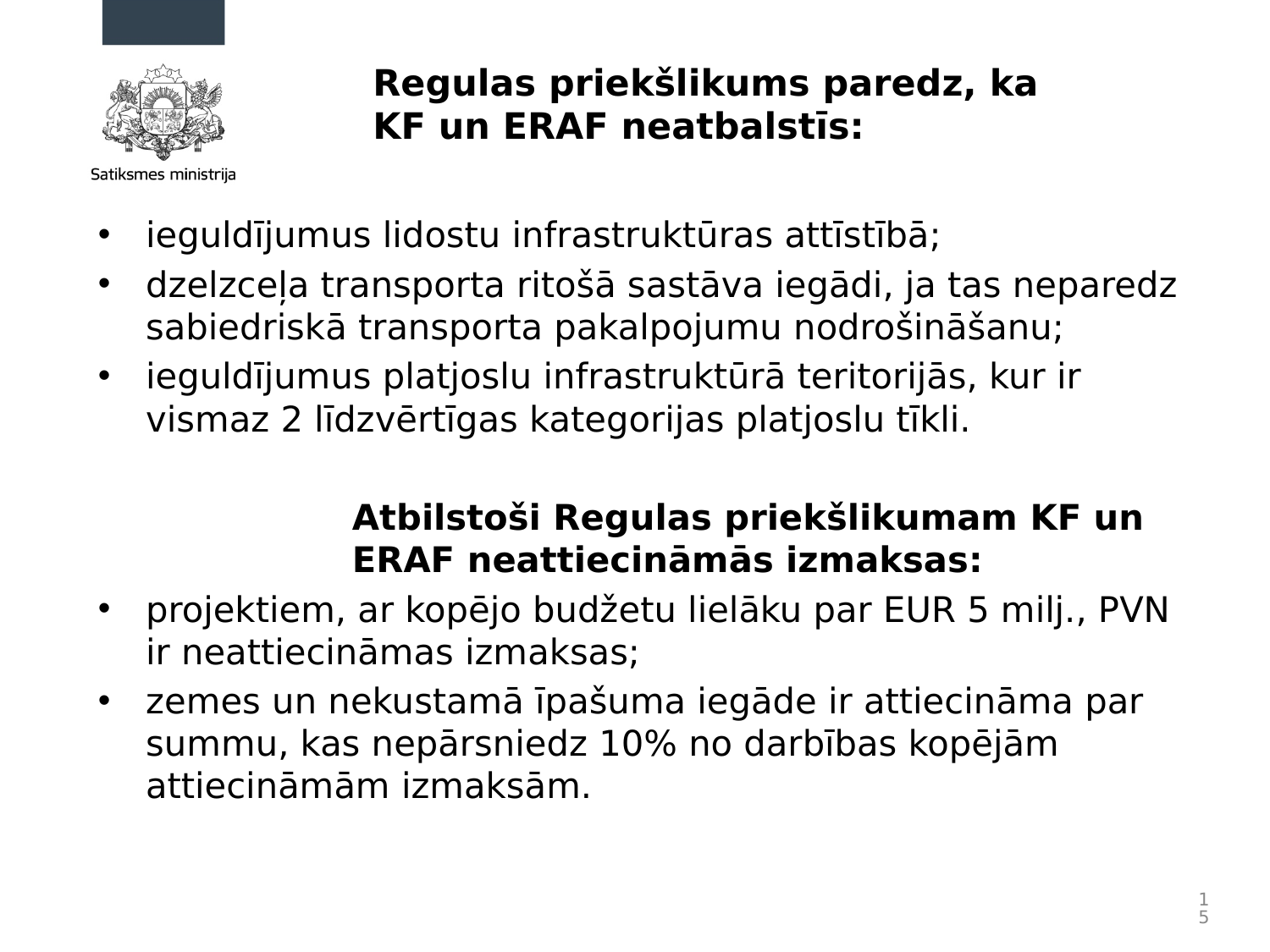

# Regulas priekšlikums paredz, ka KF un ERAF neatbalstīs:
ieguldījumus lidostu infrastruktūras attīstībā;
dzelzceļa transporta ritošā sastāva iegādi, ja tas neparedz sabiedriskā transporta pakalpojumu nodrošināšanu;
ieguldījumus platjoslu infrastruktūrā teritorijās, kur ir vismaz 2 līdzvērtīgas kategorijas platjoslu tīkli.

		Atbilstoši Regulas priekšlikumam KF un 		ERAF neattiecināmās izmaksas:
projektiem, ar kopējo budžetu lielāku par EUR 5 milj., PVN ir neattiecināmas izmaksas;
zemes un nekustamā īpašuma iegāde ir attiecināma par summu, kas nepārsniedz 10% no darbības kopējām attiecināmām izmaksām.

15